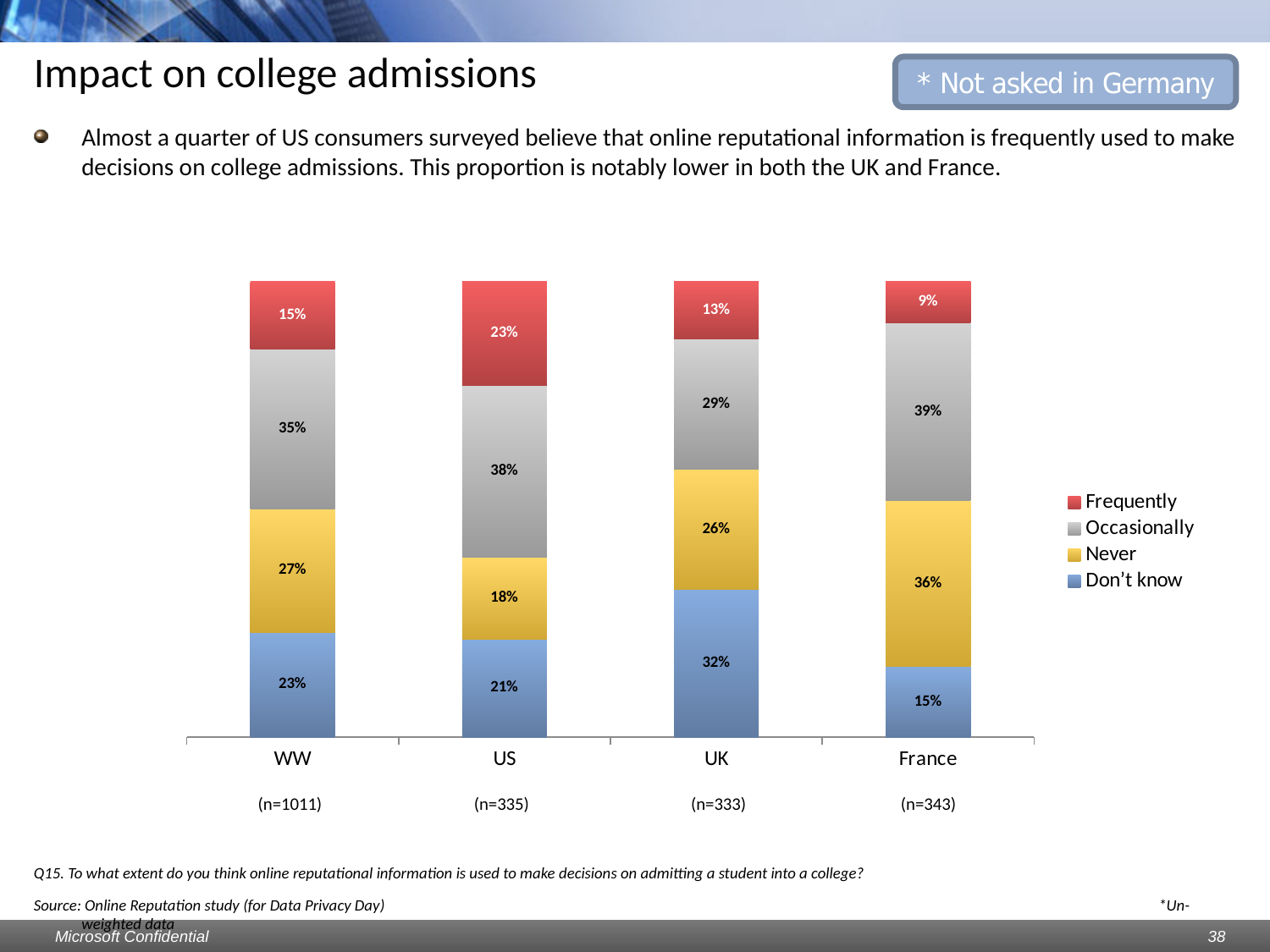

# Impact on college admissions
* Not asked in Germany
Almost a quarter of US consumers surveyed believe that online reputational information is frequently used to make decisions on college admissions. This proportion is notably lower in both the UK and France.

### Chart

| Category | Don’t know     | Never          | Occasionally   | Frequently     |
|---|---|---|---|---|
| WW | 0.23046488625123743 | 0.2700296735905061 | 0.3521266073194891 | 0.14737883283877348 |
| US | 0.21492537313432974 | 0.1791044776119403 | 0.37910447761194294 | 0.22686567164179106 |
| UK | 0.3243243243243276 | 0.26426426426426636 | 0.28528528528528724 | 0.12612612612612614 |
| France | 0.1545189504373193 | 0.36443148688046817 | 0.39067055393586386 | 0.0903790087463557 |
(n=1011)
(n=335)
(n=333)
(n=343)
Q15. To what extent do you think online reputational information is used to make decisions on admitting a student into a college?
Source: Online Reputation study (for Data Privacy Day) 						                 *Un-weighted data